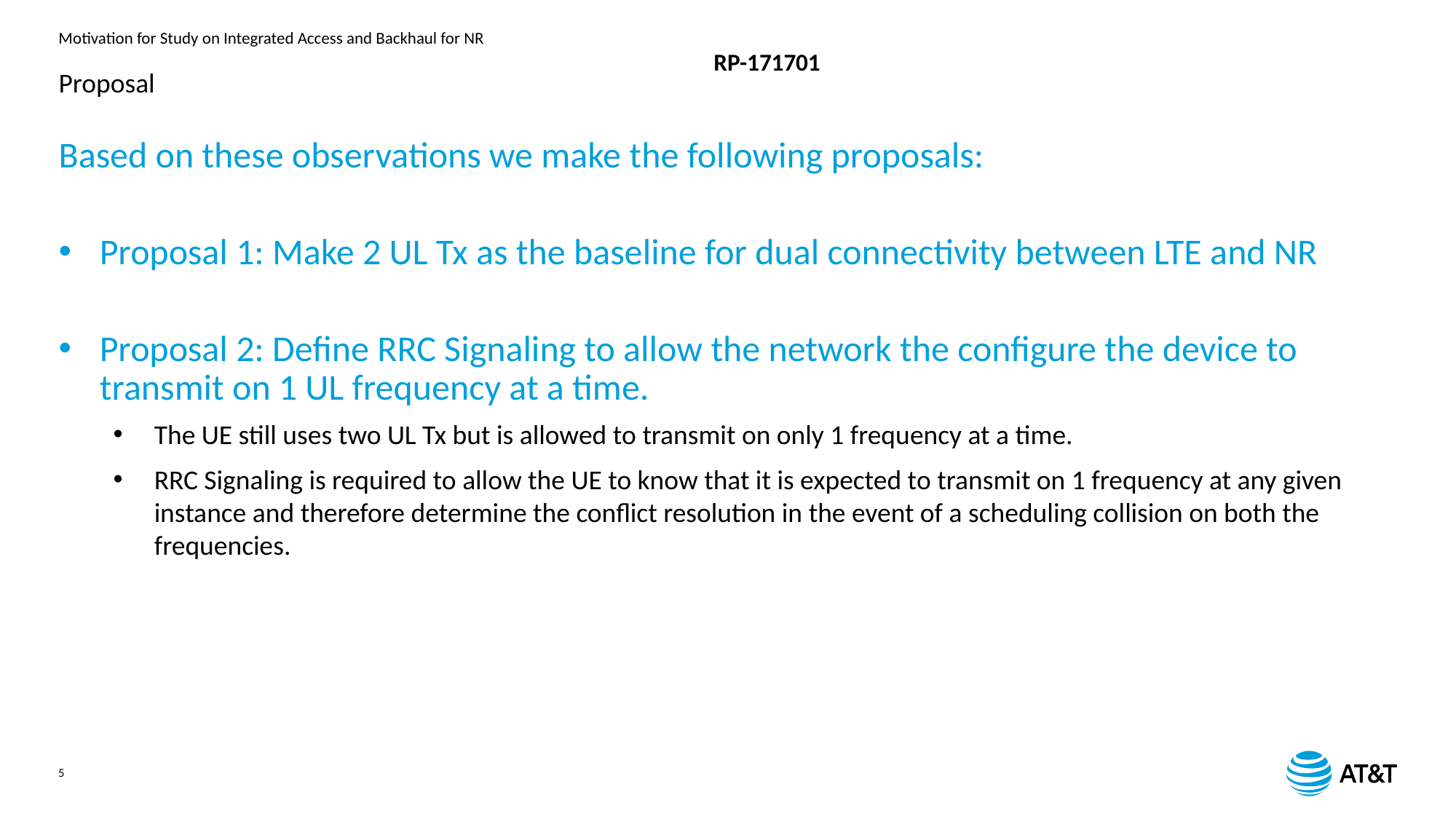

# Proposal
Based on these observations we make the following proposals:

Proposal 1: Make 2 UL Tx as the baseline for dual connectivity between LTE and NR

Proposal 2: Define RRC Signaling to allow the network the configure the device to transmit on 1 UL frequency at a time.
The UE still uses two UL Tx but is allowed to transmit on only 1 frequency at a time.
RRC Signaling is required to allow the UE to know that it is expected to transmit on 1 frequency at any given instance and therefore determine the conflict resolution in the event of a scheduling collision on both the frequencies.
5